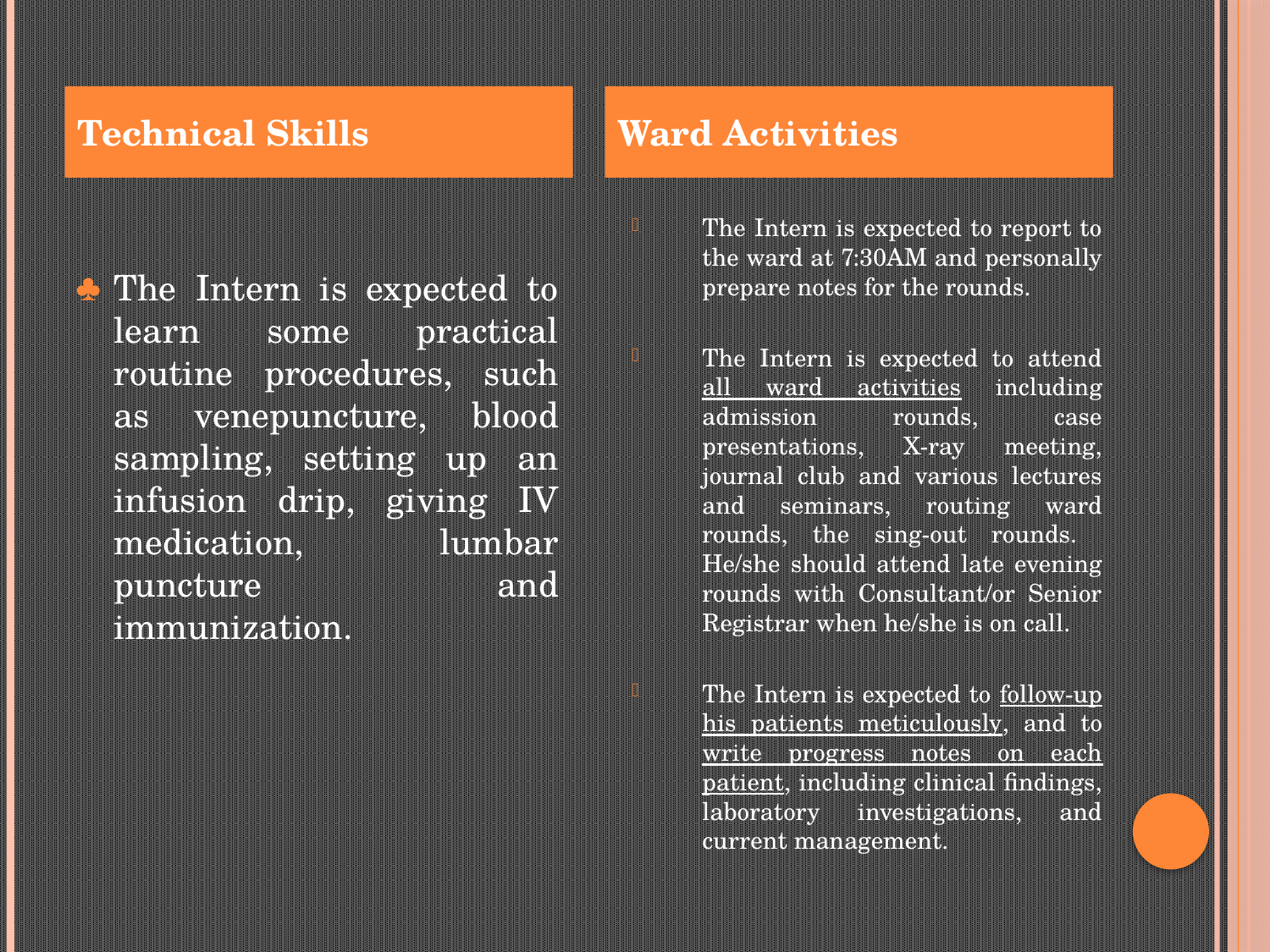

Technical Skills

Ward Activities

The Intern is expected to learn some practical routine procedures, such as venepuncture, blood sampling, setting up an infusion drip, giving IV medication, lumbar puncture and immunization.

The Intern is expected to report to the ward at 7:30AM and personally prepare notes for the rounds.

The Intern is expected to attend all ward activities including admission rounds, case presentations, X-ray meeting, journal club and various lectures and seminars, routing ward rounds, the sing-out rounds.  He/she should attend late evening rounds with Consultant/or Senior Registrar when he/she is on call.

The Intern is expected to follow-up his patients meticulously, and to write progress notes on each patient, including clinical findings, laboratory investigations, and current management.